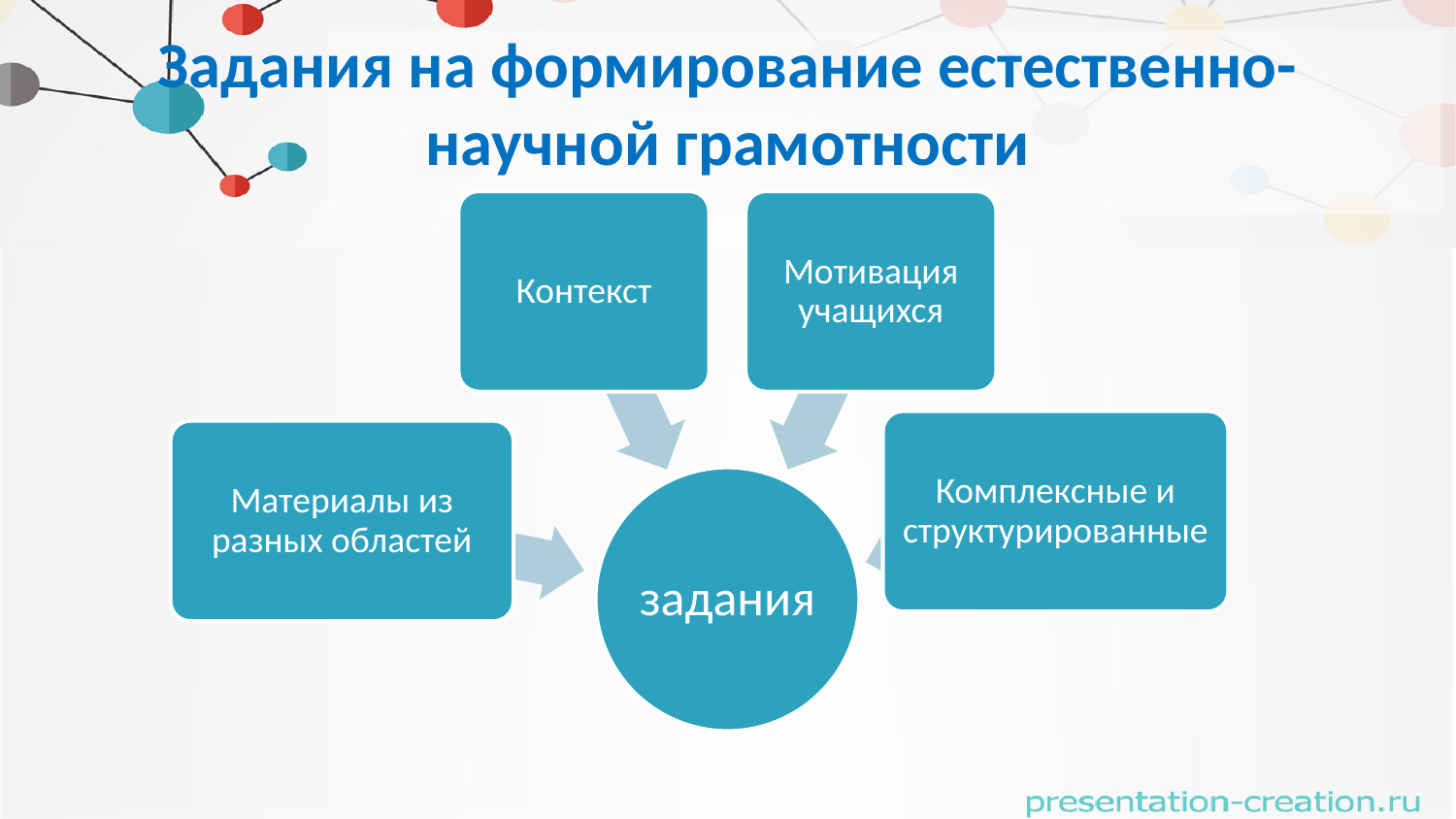

# Задания на формирование естественно-научной грамотности
задания
Материалы из разных областей
Контекст
Мотивация учащихся
Комплексные и структурированные